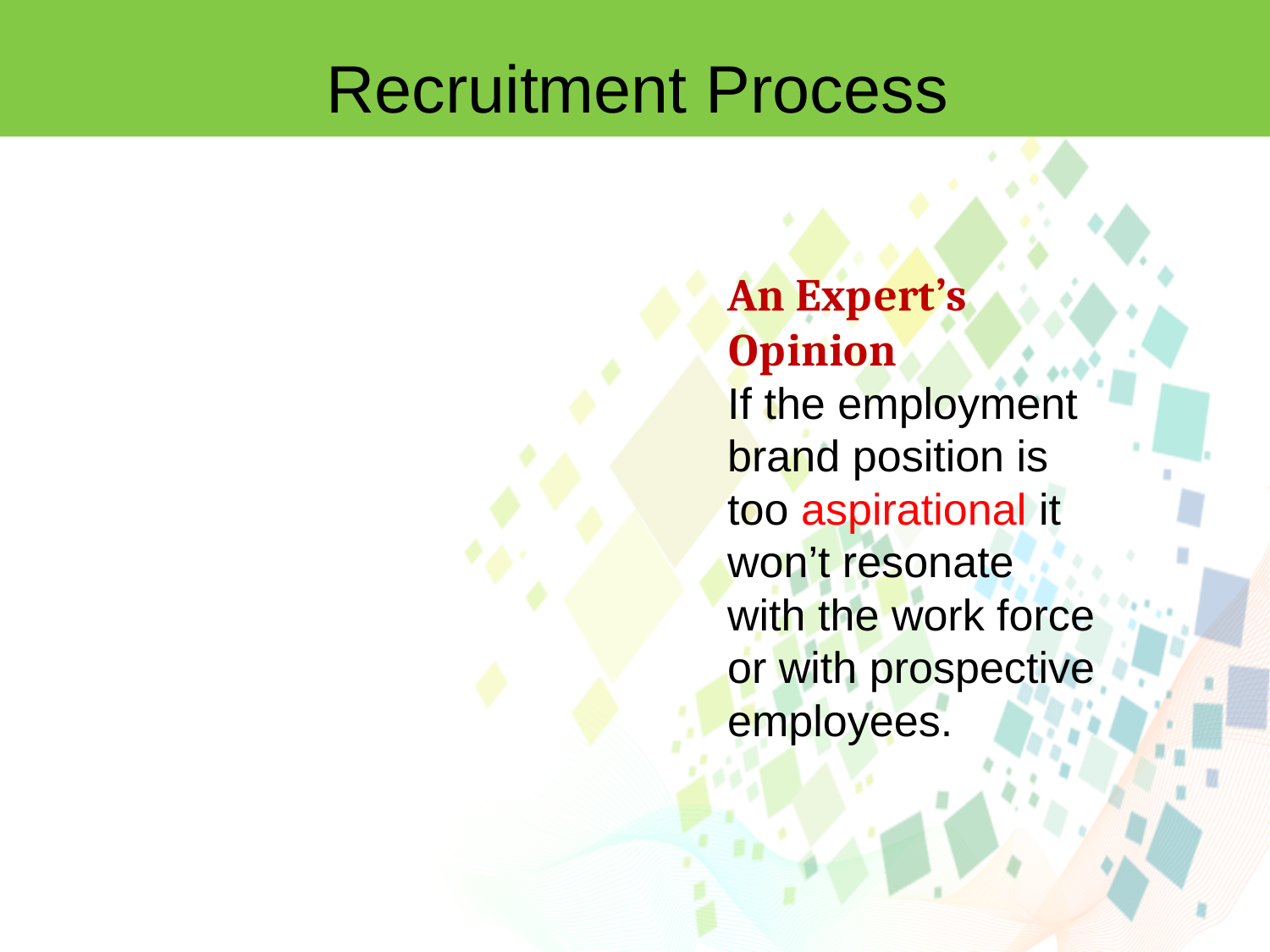

Recruitment Process
An Expert’s Opinion
If the employment brand position is too aspirational it won’t resonate with the work force or with prospective employees.